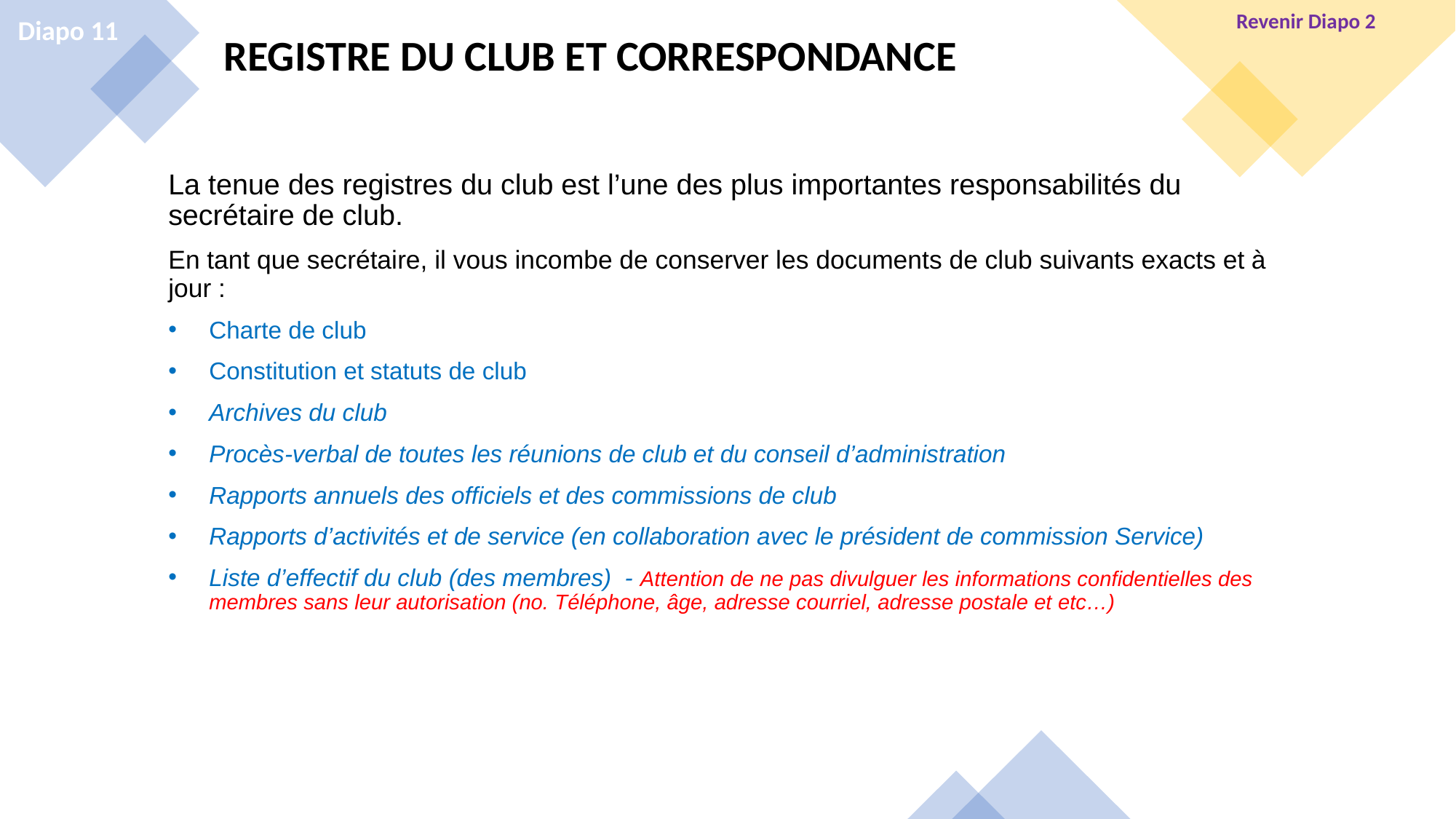

Revenir Diapo 2
Diapo 11
REGISTRE DU CLUB ET CORRESPONDANCE

La tenue des registres du club est l’une des plus importantes responsabilités du secrétaire de club.
En tant que secrétaire, il vous incombe de conserver les documents de club suivants exacts et à jour :
Charte de club
Constitution et statuts de club
Archives du club
Procès-verbal de toutes les réunions de club et du conseil d’administration
Rapports annuels des officiels et des commissions de club
Rapports d’activités et de service (en collaboration avec le président de commission Service)
Liste d’effectif du club (des membres)  - Attention de ne pas divulguer les informations confidentielles des membres sans leur autorisation (no. Téléphone, âge, adresse courriel, adresse postale et etc…)